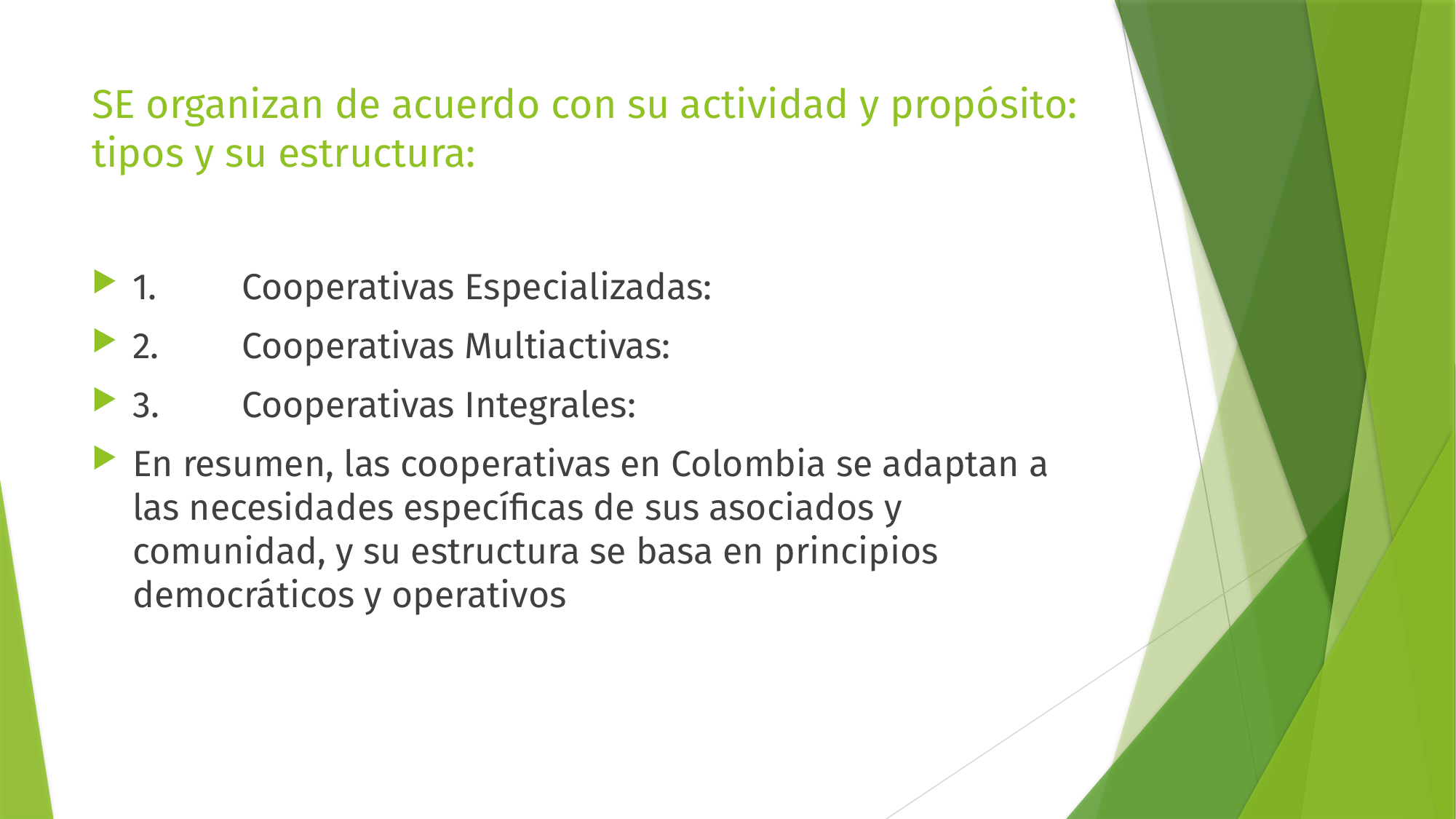

# SE organizan de acuerdo con su actividad y propósito: tipos y su estructura:
1.	Cooperativas Especializadas:
2.	Cooperativas Multiactivas:
3.	Cooperativas Integrales:
En resumen, las cooperativas en Colombia se adaptan a las necesidades específicas de sus asociados y comunidad, y su estructura se basa en principios democráticos y operativos